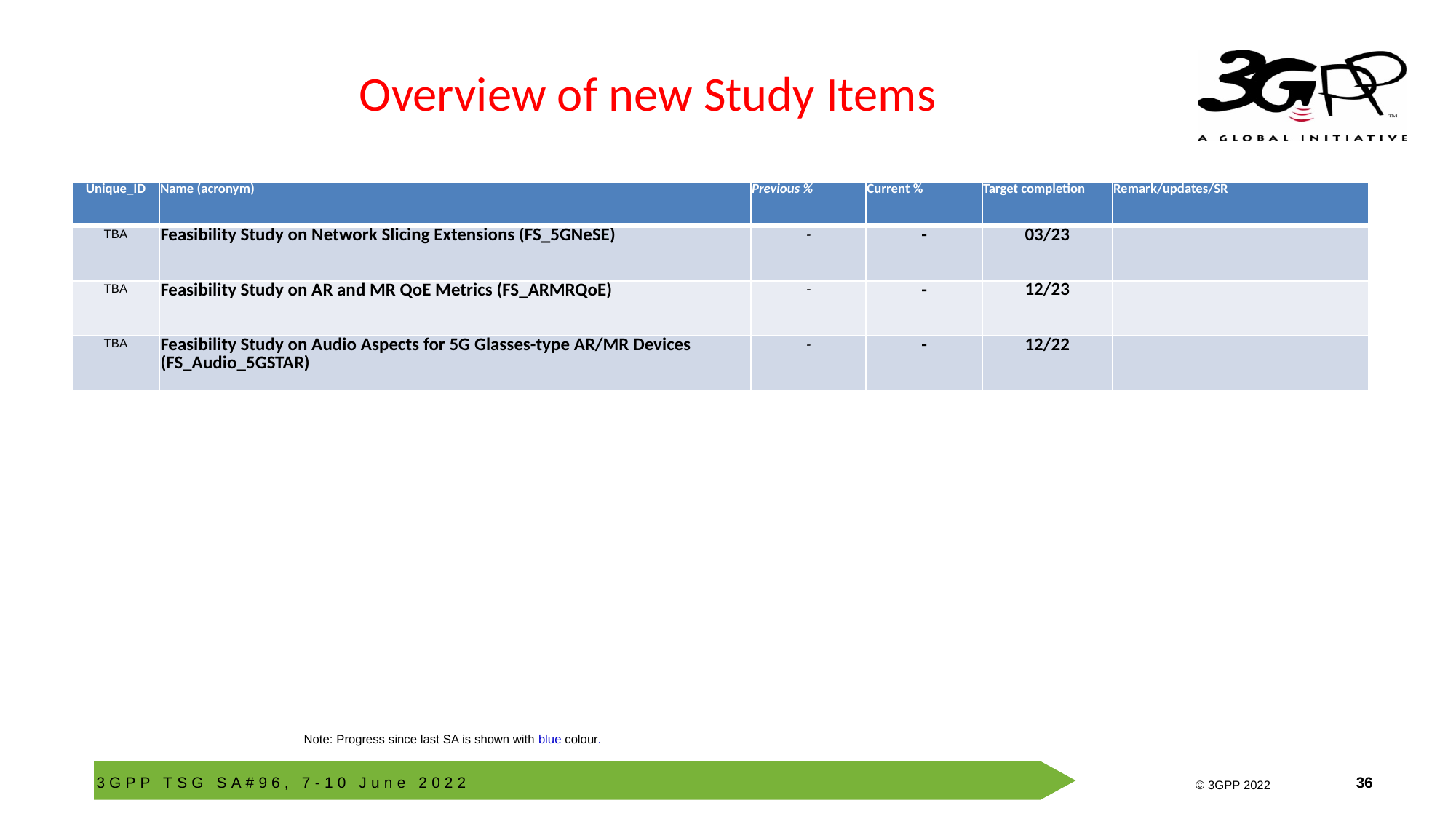

# Overview of new Study Items

| Unique\_ID | Name (acronym) | Previous % | Current % | Target completion | Remark/updates/SR |
| --- | --- | --- | --- | --- | --- |
| TBA | Feasibility Study on Network Slicing Extensions (FS\_5GNeSE) | - | - | 03/23 |  |
| TBA | Feasibility Study on AR and MR QoE Metrics (FS\_ARMRQoE) | - | - | 12/23 |  |
| TBA | Feasibility Study on Audio Aspects for 5G Glasses-type AR/MR Devices (FS\_Audio\_5GSTAR) | - | - | 12/22 |  |
Note: Progress since last SA is shown with blue colour.